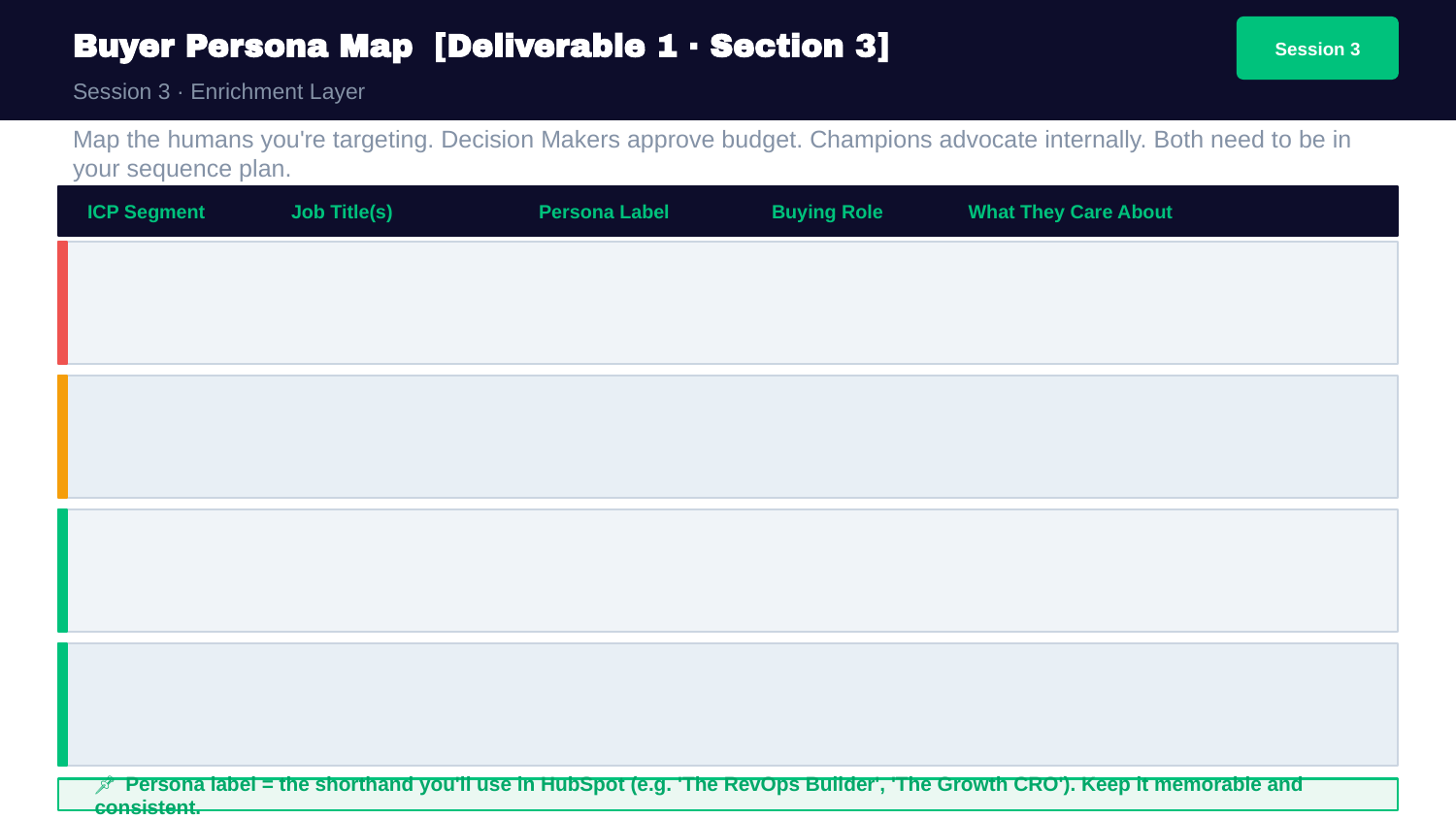

Buyer Persona Map  [Deliverable 1 · Section 3]

Session 3
Session 3 · Enrichment Layer
Map the humans you're targeting. Decision Makers approve budget. Champions advocate internally. Both need to be in your sequence plan.

ICP Segment
Job Title(s)
Persona Label
Buying Role
What They Care About

📌  Persona label = the shorthand you'll use in HubSpot (e.g. 'The RevOps Builder', 'The Growth CRO'). Keep it memorable and consistent.